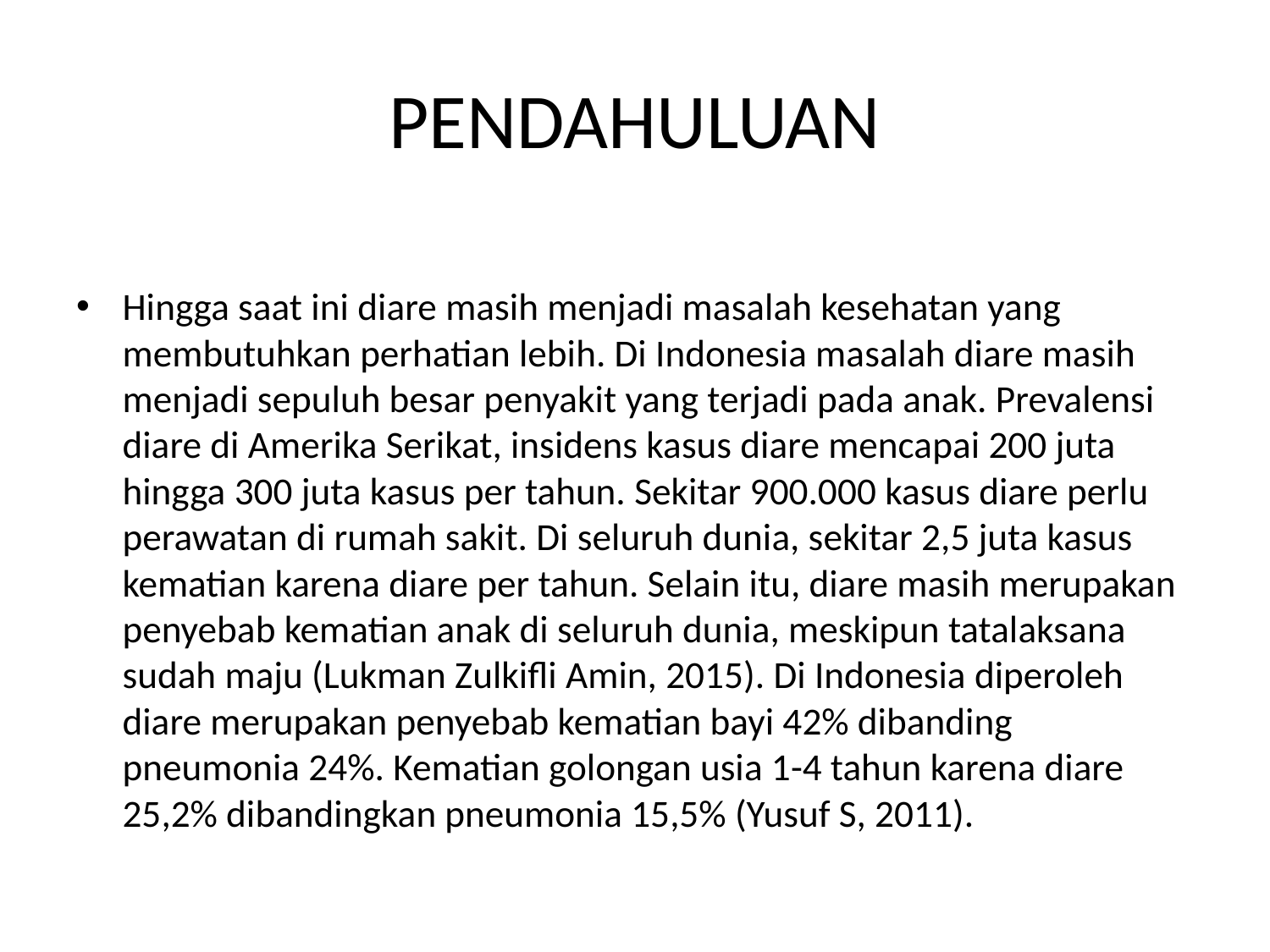

# PENDAHULUAN

Hingga saat ini diare masih menjadi masalah kesehatan yang membutuhkan perhatian lebih. Di Indonesia masalah diare masih menjadi sepuluh besar penyakit yang terjadi pada anak. Prevalensi diare di Amerika Serikat, insidens kasus diare mencapai 200 juta hingga 300 juta kasus per tahun. Sekitar 900.000 kasus diare perlu perawatan di rumah sakit. Di seluruh dunia, sekitar 2,5 juta kasus kematian karena diare per tahun. Selain itu, diare masih merupakan penyebab kematian anak di seluruh dunia, meskipun tatalaksana sudah maju (Lukman Zulkifli Amin, 2015). Di Indonesia diperoleh diare merupakan penyebab kematian bayi 42% dibanding pneumonia 24%. Kematian golongan usia 1-4 tahun karena diare 25,2% dibandingkan pneumonia 15,5% (Yusuf S, 2011).